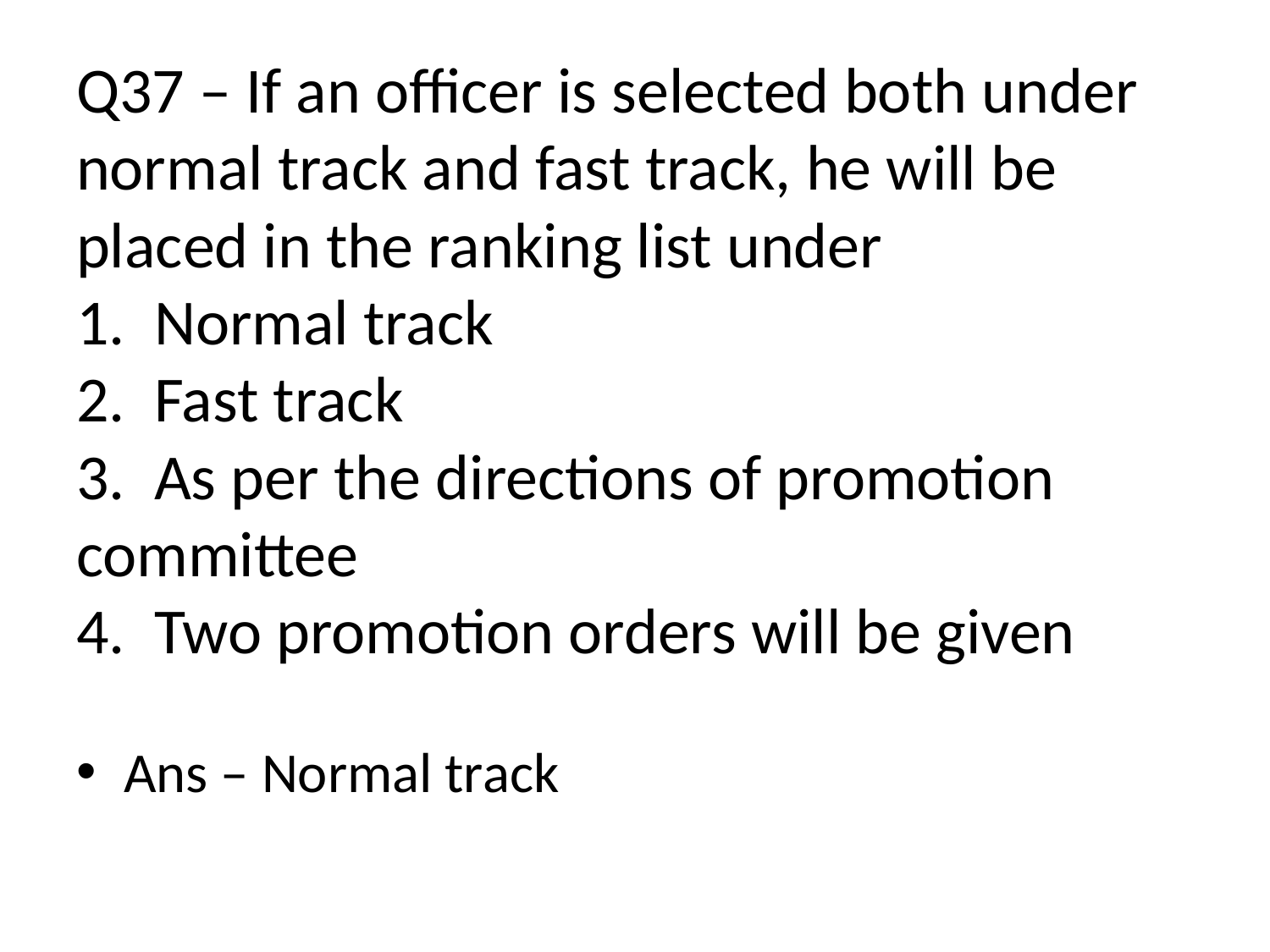

# Q37 – If an officer is selected both under normal track and fast track, he will be placed in the ranking list under 1.  Normal track 2.  Fast track 3.  As per the directions of promotion committee 4.  Two promotion orders will be given
Ans – Normal track